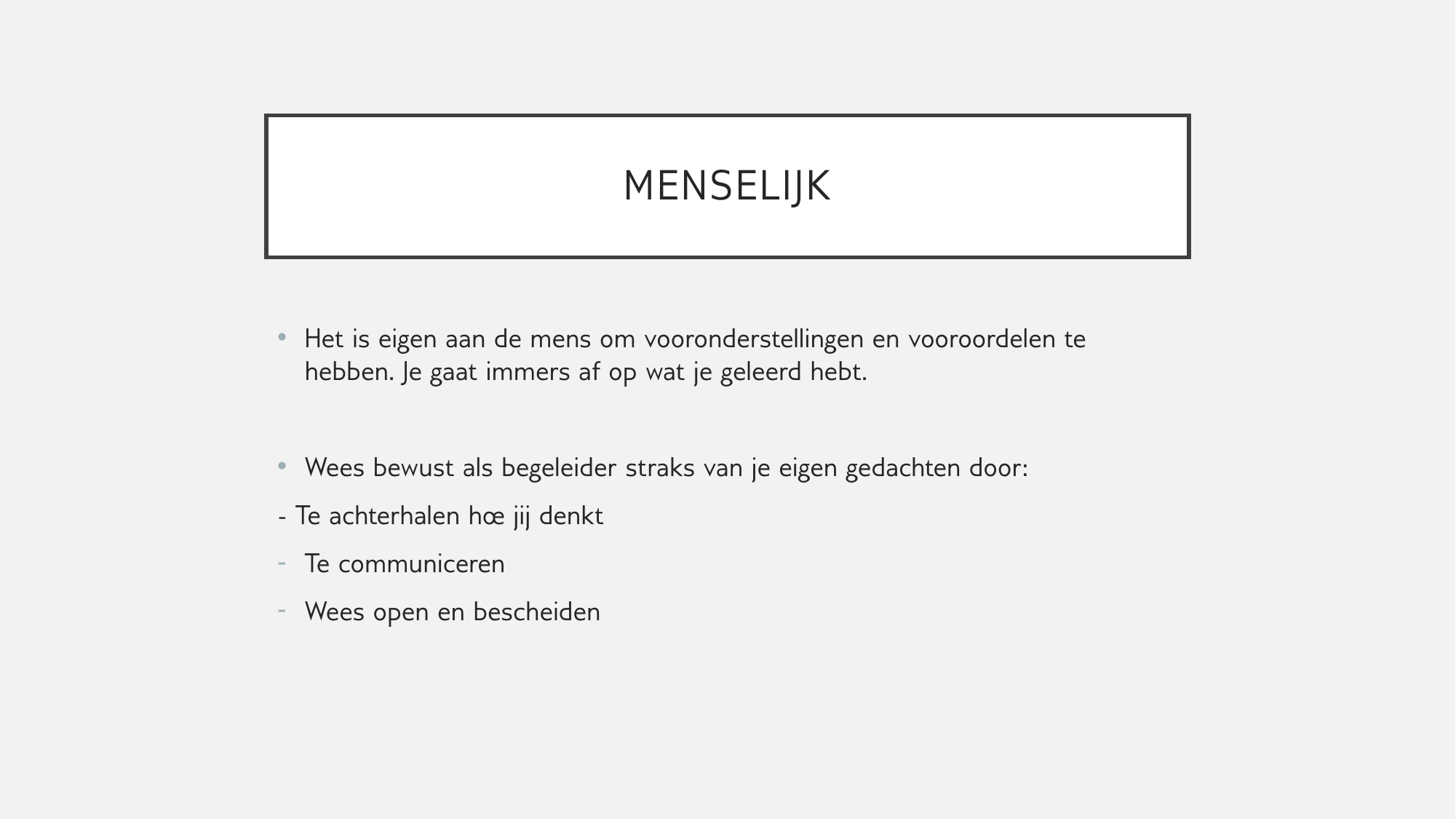

# menselijk
Het is eigen aan de mens om vooronderstellingen en vooroordelen te hebben. Je gaat immers af op wat je geleerd hebt.

Wees bewust als begeleider straks van je eigen gedachten door:
- Te achterhalen hoe jij denkt
Te communiceren
Wees open en bescheiden